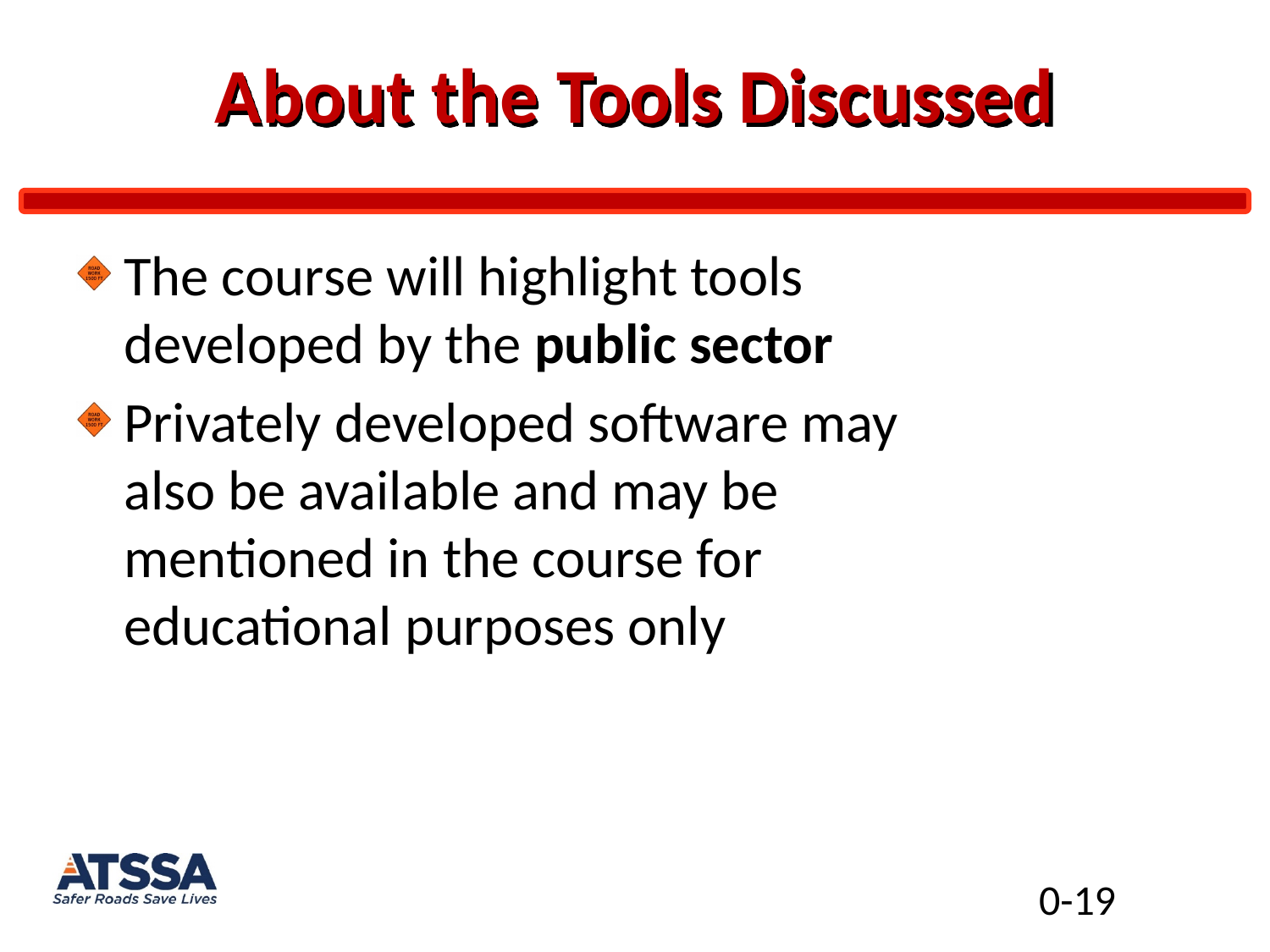

# About the Tools Discussed
The course will highlight tools developed by the public sector
Privately developed software may also be available and may be mentioned in the course for educational purposes only